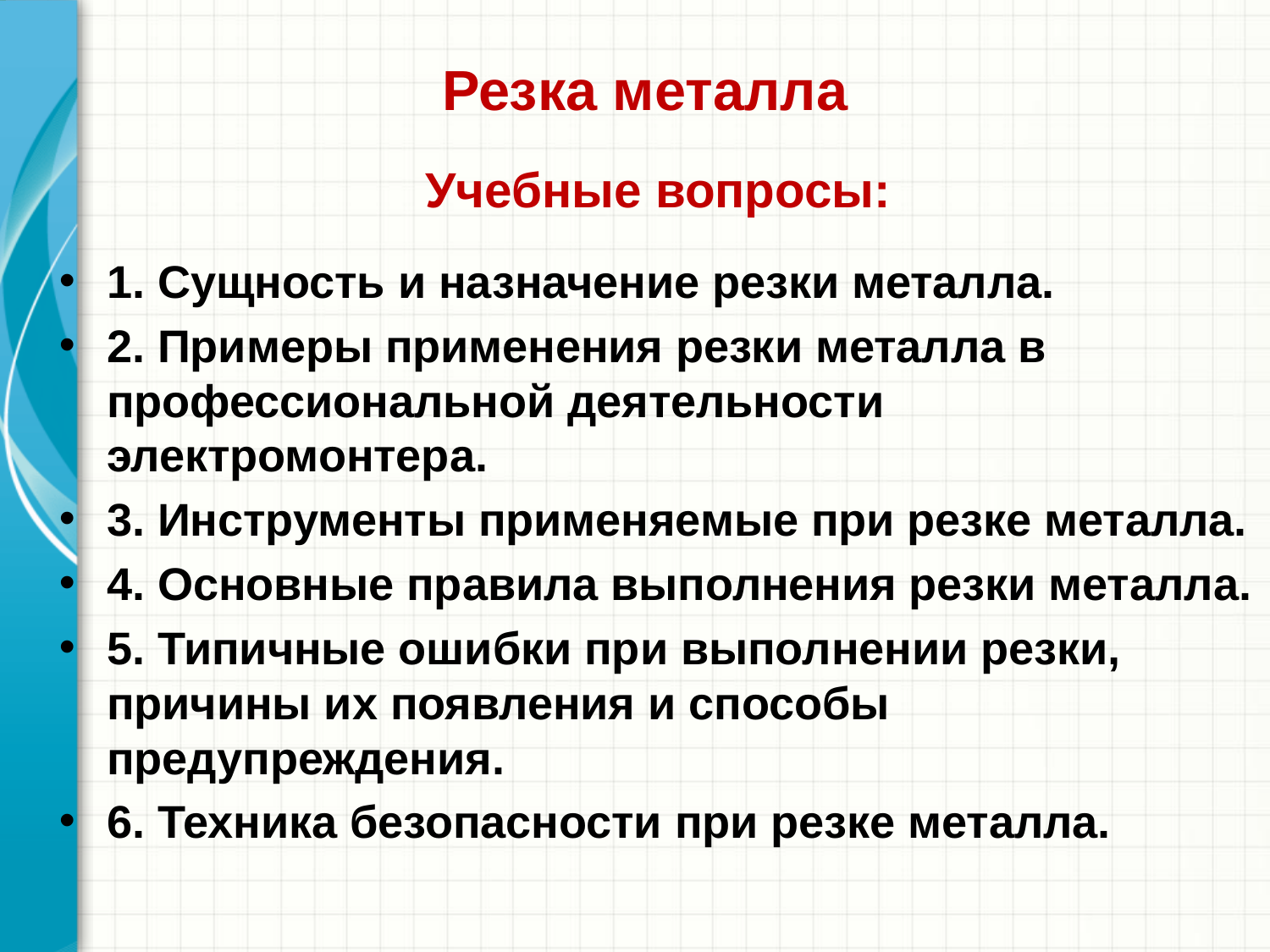

# Резка металла
Учебные вопросы:
1. Сущность и назначение резки металла.
2. Примеры применения резки металла в профессиональной деятельности электромонтера.
3. Инструменты применяемые при резке металла.
4. Основные правила выполнения резки металла.
5. Типичные ошибки при выполнении резки, причины их появления и способы предупреждения.
6. Техника безопасности при резке металла.